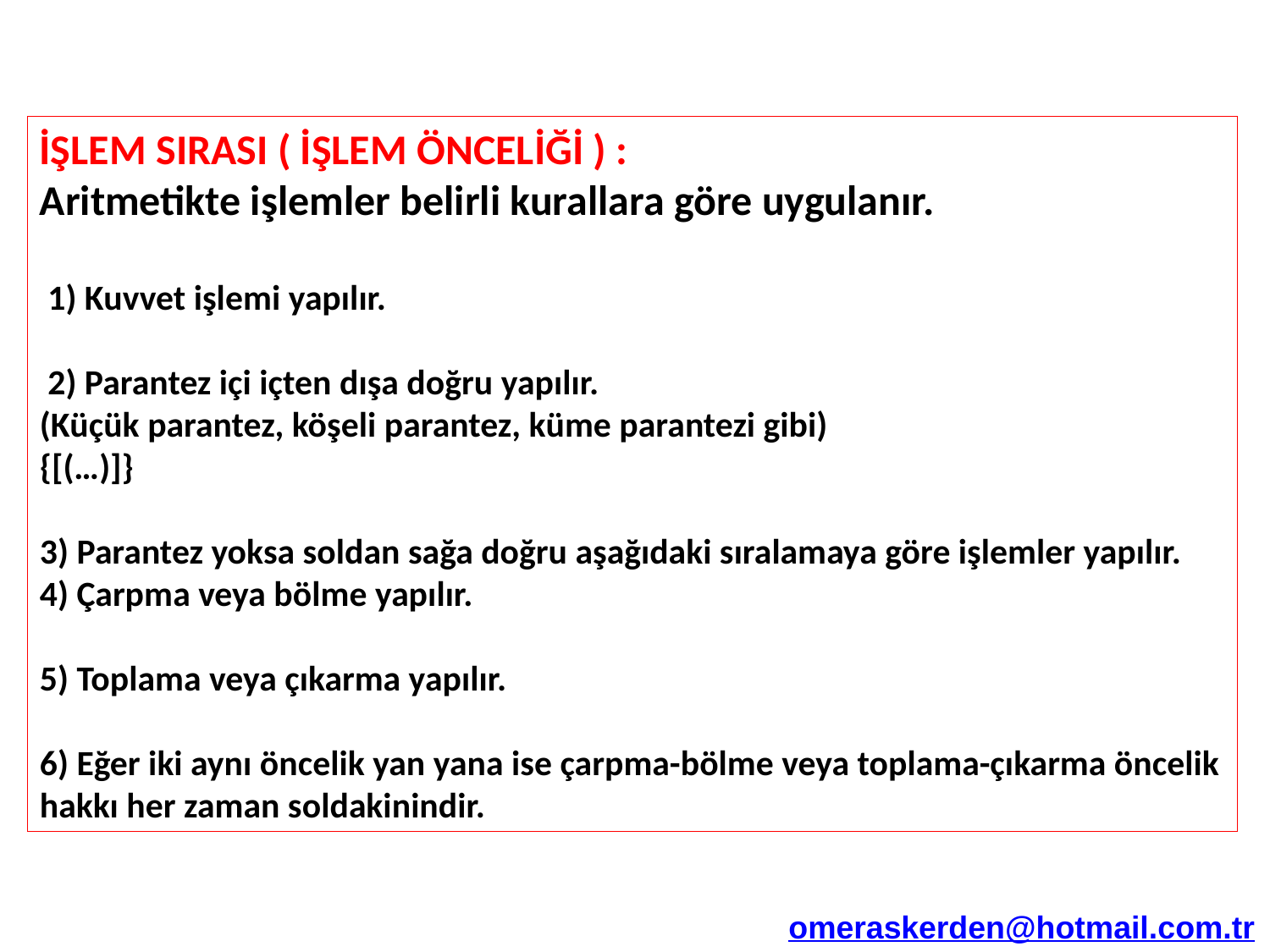

İŞLEM SIRASI ( İŞLEM ÖNCELİĞİ ) :
Aritmetikte işlemler belirli kurallara göre uygulanır.

 1) Kuvvet işlemi yapılır.

 2) Parantez içi içten dışa doğru yapılır.
(Küçük parantez, köşeli parantez, küme parantezi gibi)
{[(…)]}

3) Parantez yoksa soldan sağa doğru aşağıdaki sıralamaya göre işlemler yapılır.
4) Çarpma veya bölme yapılır.

5) Toplama veya çıkarma yapılır.

6) Eğer iki aynı öncelik yan yana ise çarpma-bölme veya toplama-çıkarma öncelik hakkı her zaman soldakinindir.
omeraskerden@hotmail.com.tr